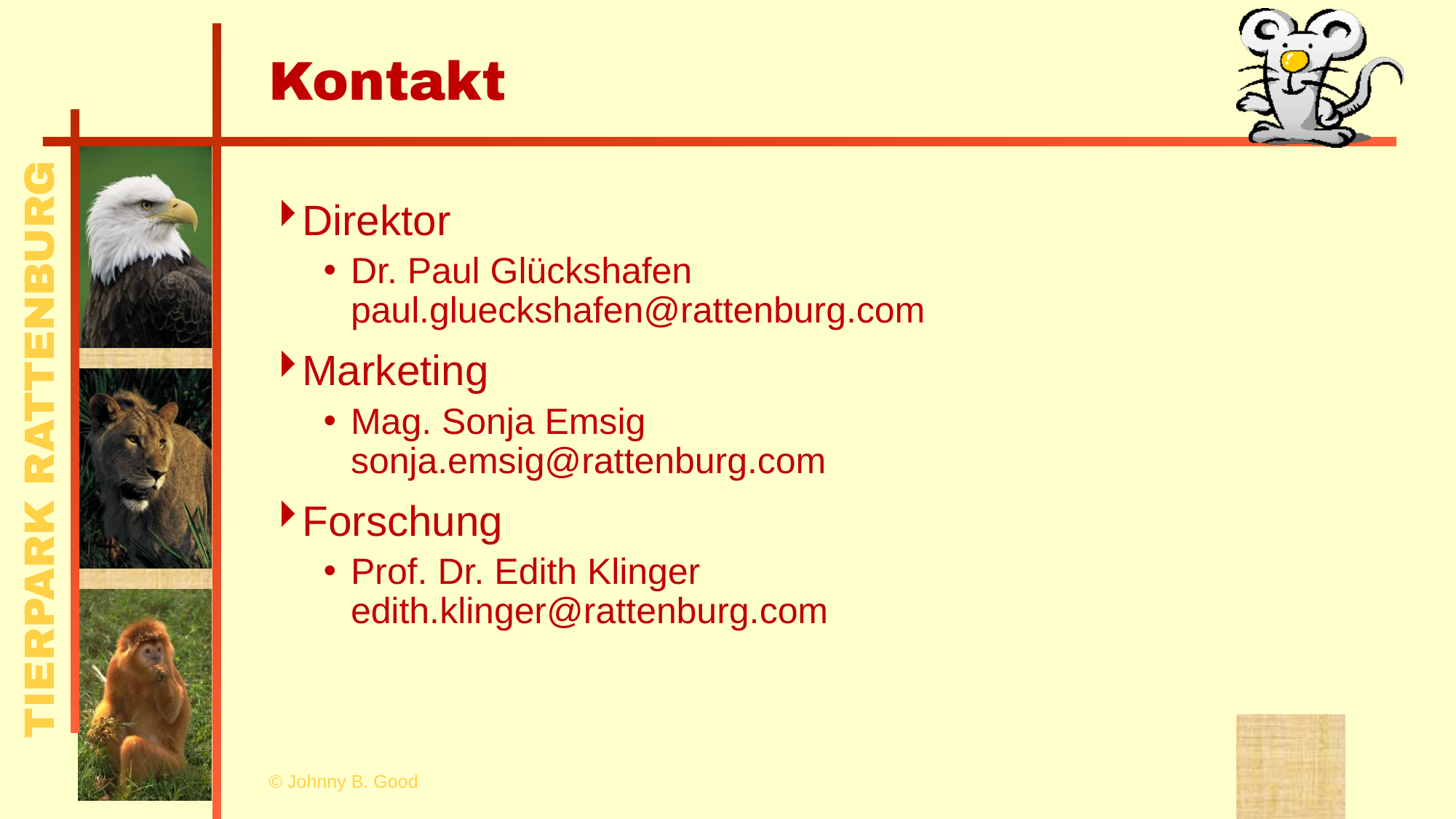

# Kontakt
Direktor
Dr. Paul Glückshafen
paul.glueckshafen@rattenburg.com
Marketing
Mag. Sonja Emsig
sonja.emsig@rattenburg.com
Forschung
Prof. Dr. Edith Klinger
edith.klinger@rattenburg.com
© Johnny B. Good